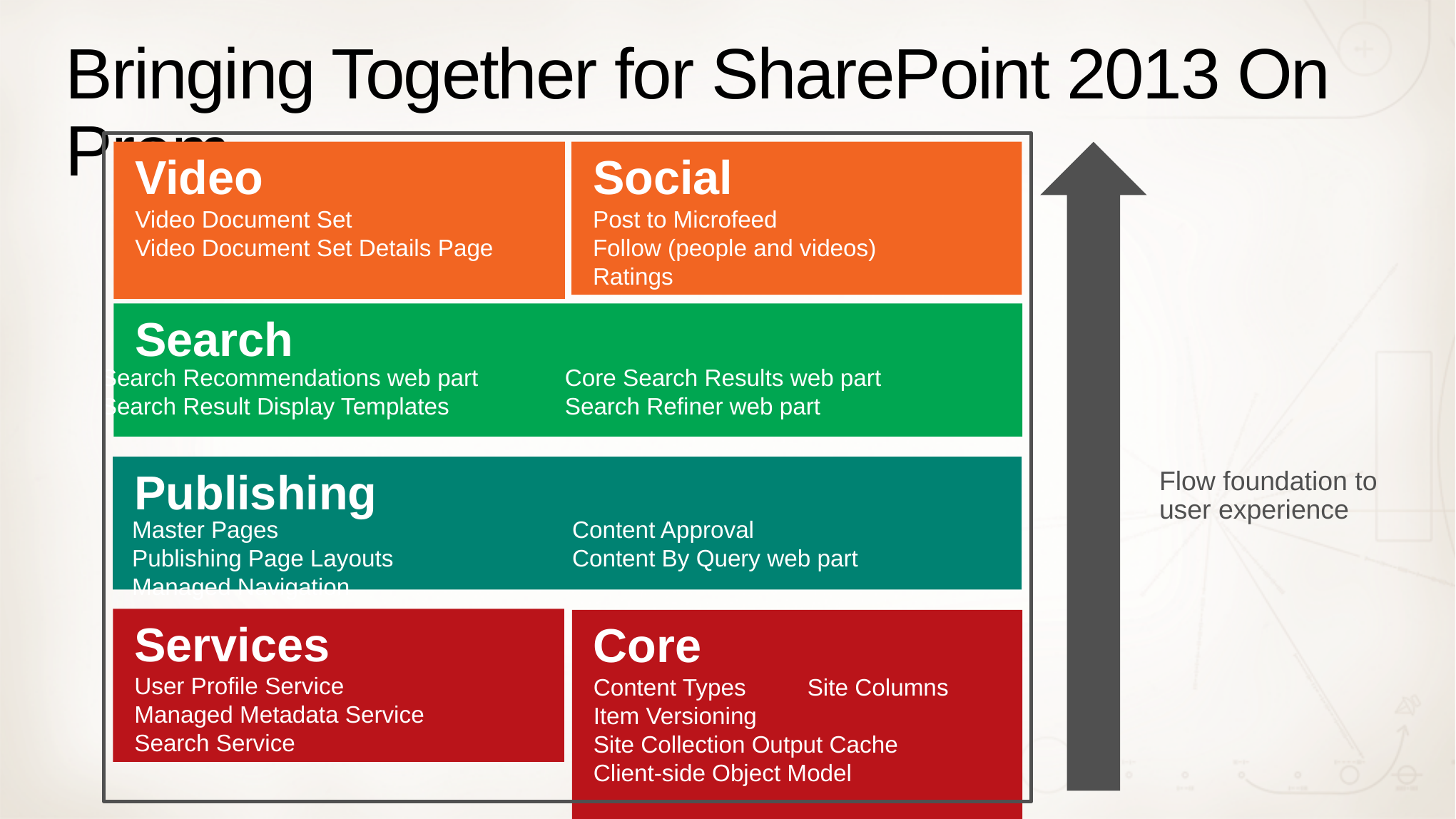

# Bringing Together for SharePoint 2013 On Prem

Video
Video Document Set
Video Document Set Details Page

Social
Post to Microfeed
Follow (people and videos)
Ratings

Search

Search Recommendations web part
Search Result Display Templates
Core Search Results web part
Search Refiner web part
Publishing

Master Pages
Publishing Page Layouts
Managed Navigation
Content Approval
Content By Query web part
Flow foundation to user experience
Services
User Profile Service
Managed Metadata Service
Search Service
Core
Content Types	Site Columns
Item Versioning
Site Collection Output Cache
Client-side Object Model